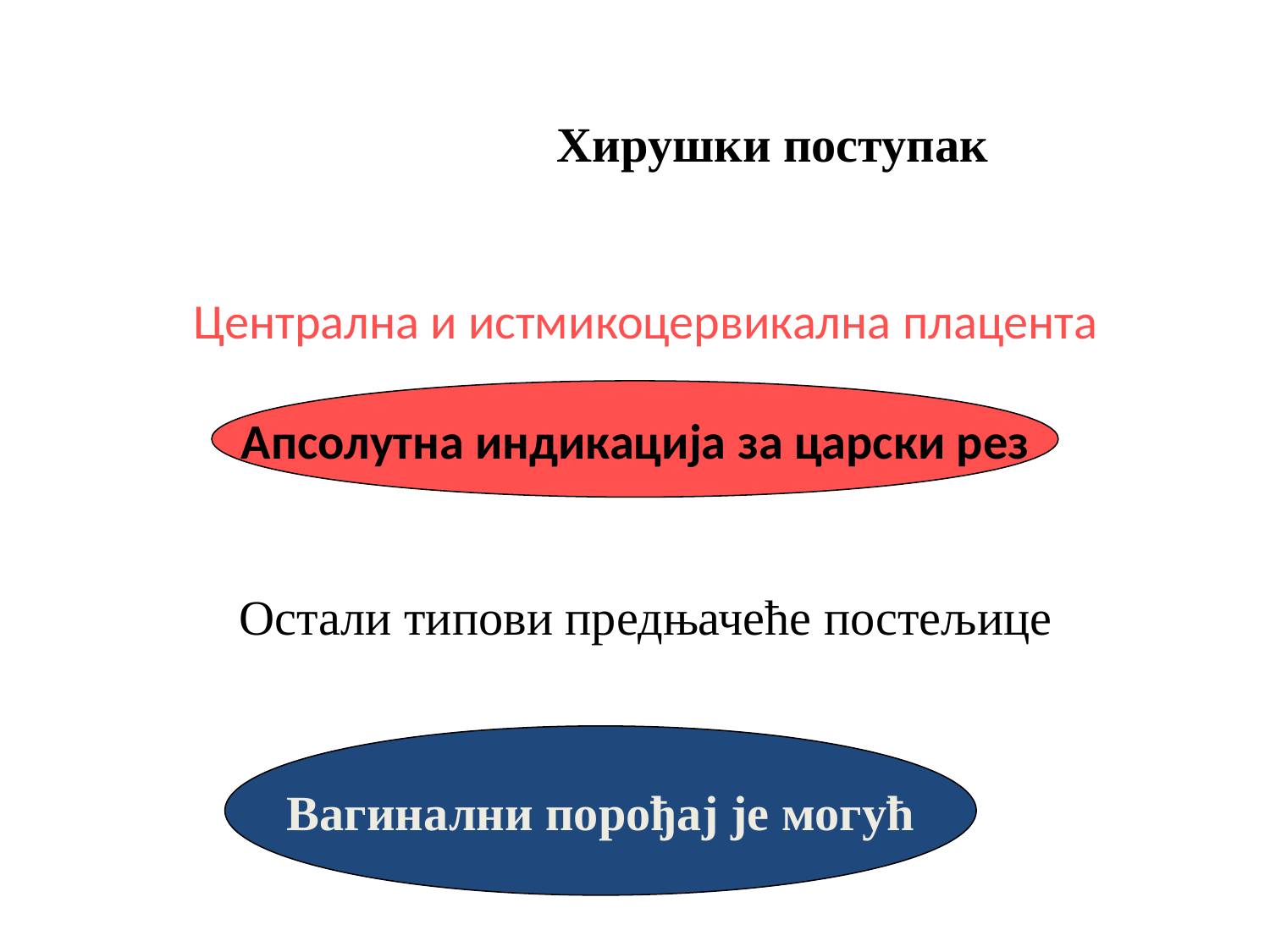

# Хирушки поступак Централна и истмикоцервикална плацента Остали типови предњачеће постељице
Апсолутна индикација за царски рез
Вагинални порођај је могућ